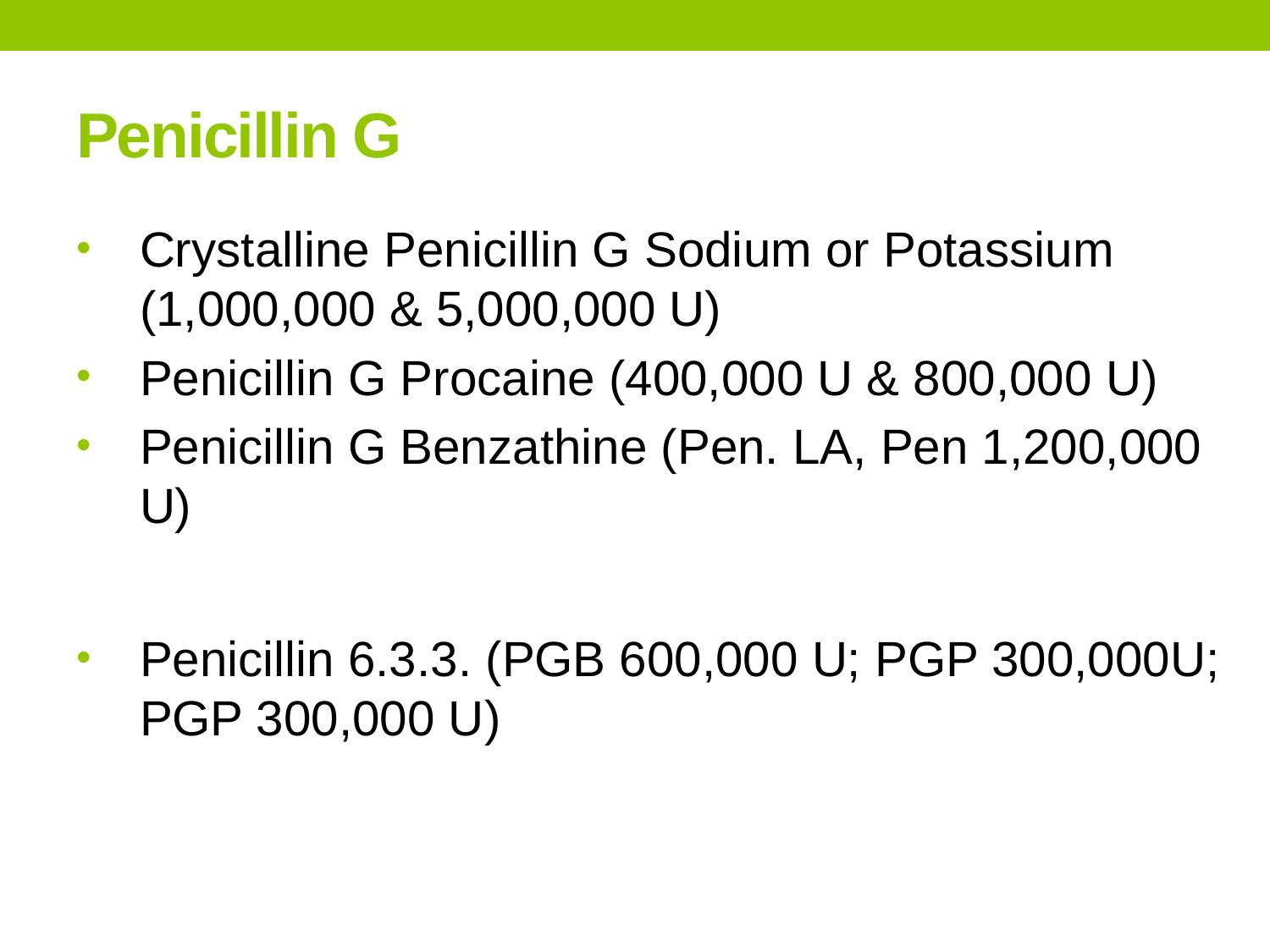

# Penicillin G
Crystalline Penicillin G Sodium or Potassium (1,000,000 & 5,000,000 U)
Penicillin G Procaine (400,000 U & 800,000 U)
Penicillin G Benzathine (Pen. LA, Pen 1,200,000 U)

Penicillin 6.3.3. (PGB 600,000 U; PGP 300,000U; PGP 300,000 U)